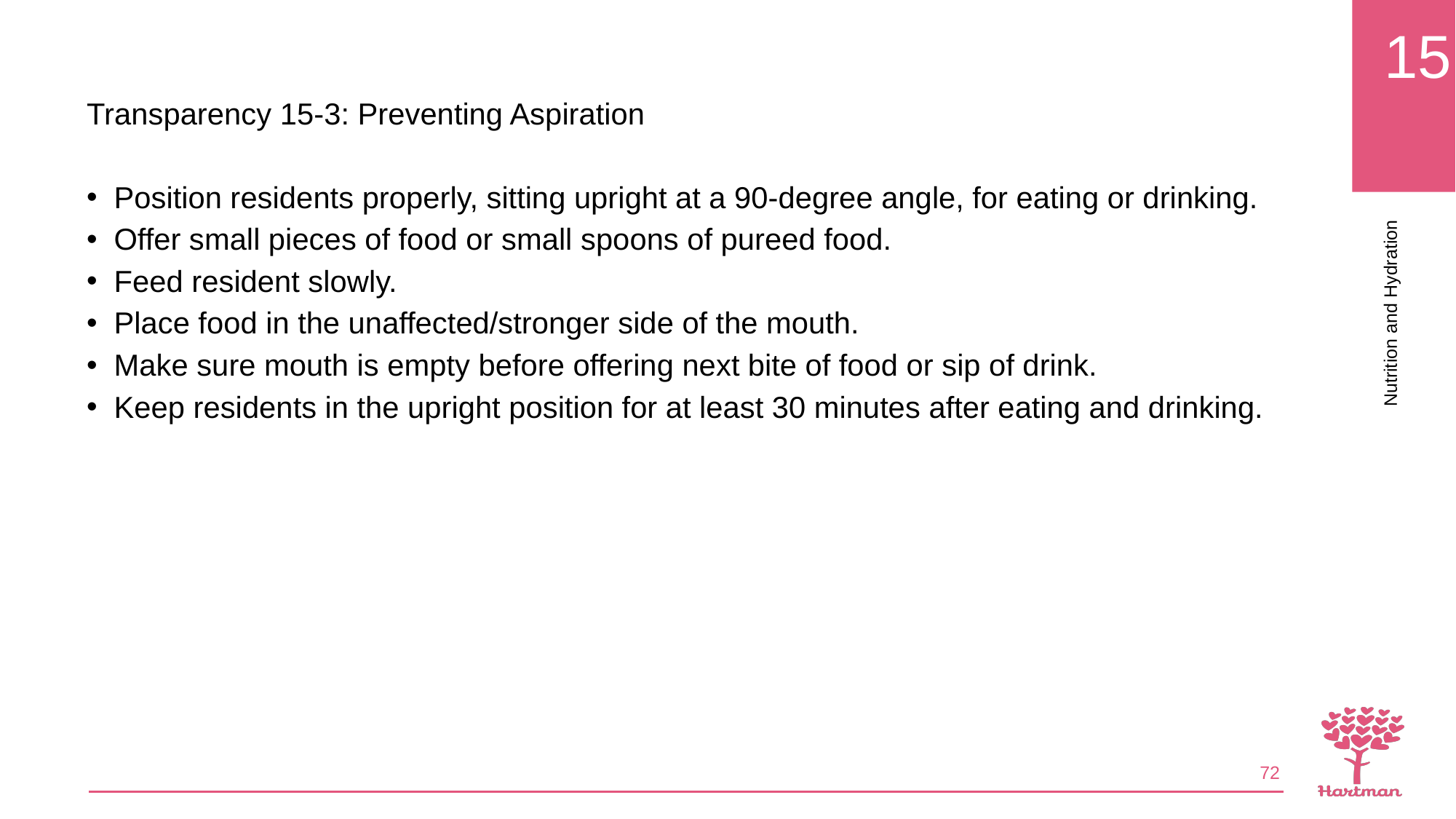

Transparency 15-3: Preventing Aspiration

Position residents properly, sitting upright at a 90-degree angle, for eating or drinking.
Offer small pieces of food or small spoons of pureed food.
Feed resident slowly.
Place food in the unaffected/stronger side of the mouth.
Make sure mouth is empty before offering next bite of food or sip of drink.
Keep residents in the upright position for at least 30 minutes after eating and drinking.

72